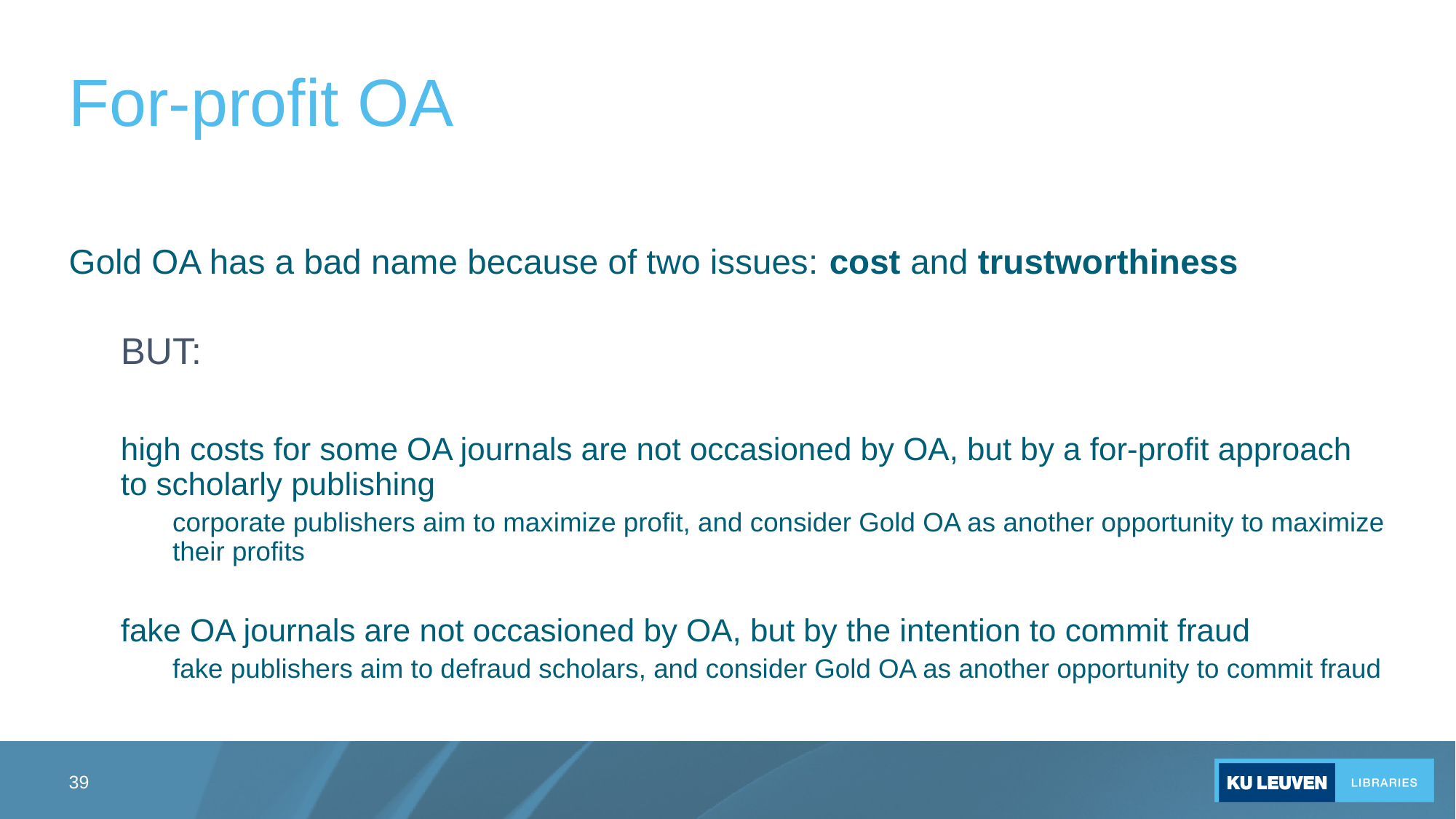

# For-profit OA
Gold OA has a bad name because of two issues: cost and trustworthiness

BUT:

high costs for some OA journals are not occasioned by OA, but by a for-profit approach to scholarly publishing
corporate publishers aim to maximize profit, and consider Gold OA as another opportunity to maximize their profits

fake OA journals are not occasioned by OA, but by the intention to commit fraud
fake publishers aim to defraud scholars, and consider Gold OA as another opportunity to commit fraud

39